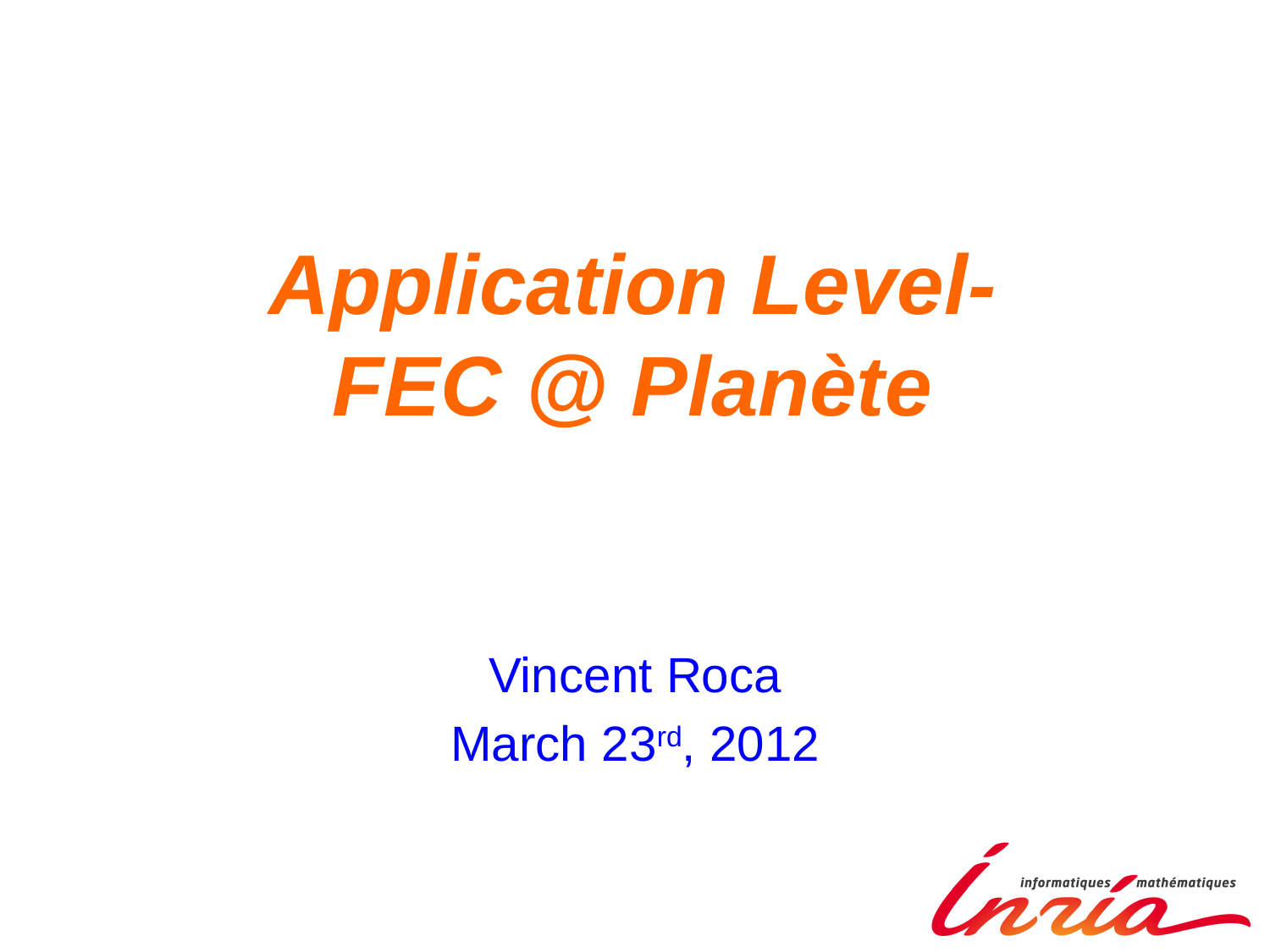

# Application Level- FEC @ Planète
Vincent Roca
March 23rd, 2012